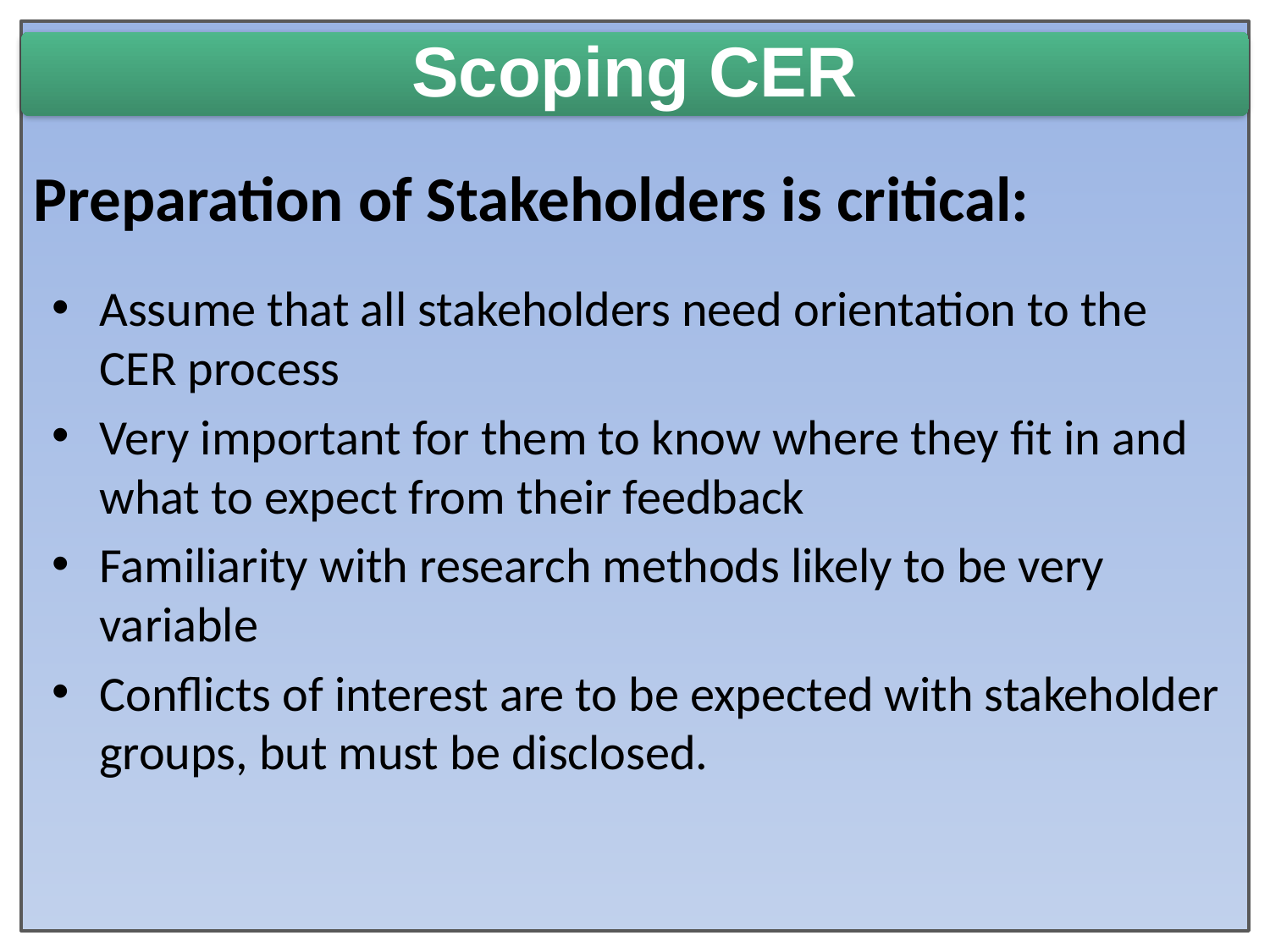

Scoping CER
# Preparation of Stakeholders is critical:

Assume that all stakeholders need orientation to the CER process
Very important for them to know where they fit in and what to expect from their feedback
Familiarity with research methods likely to be very variable
Conflicts of interest are to be expected with stakeholder groups, but must be disclosed.